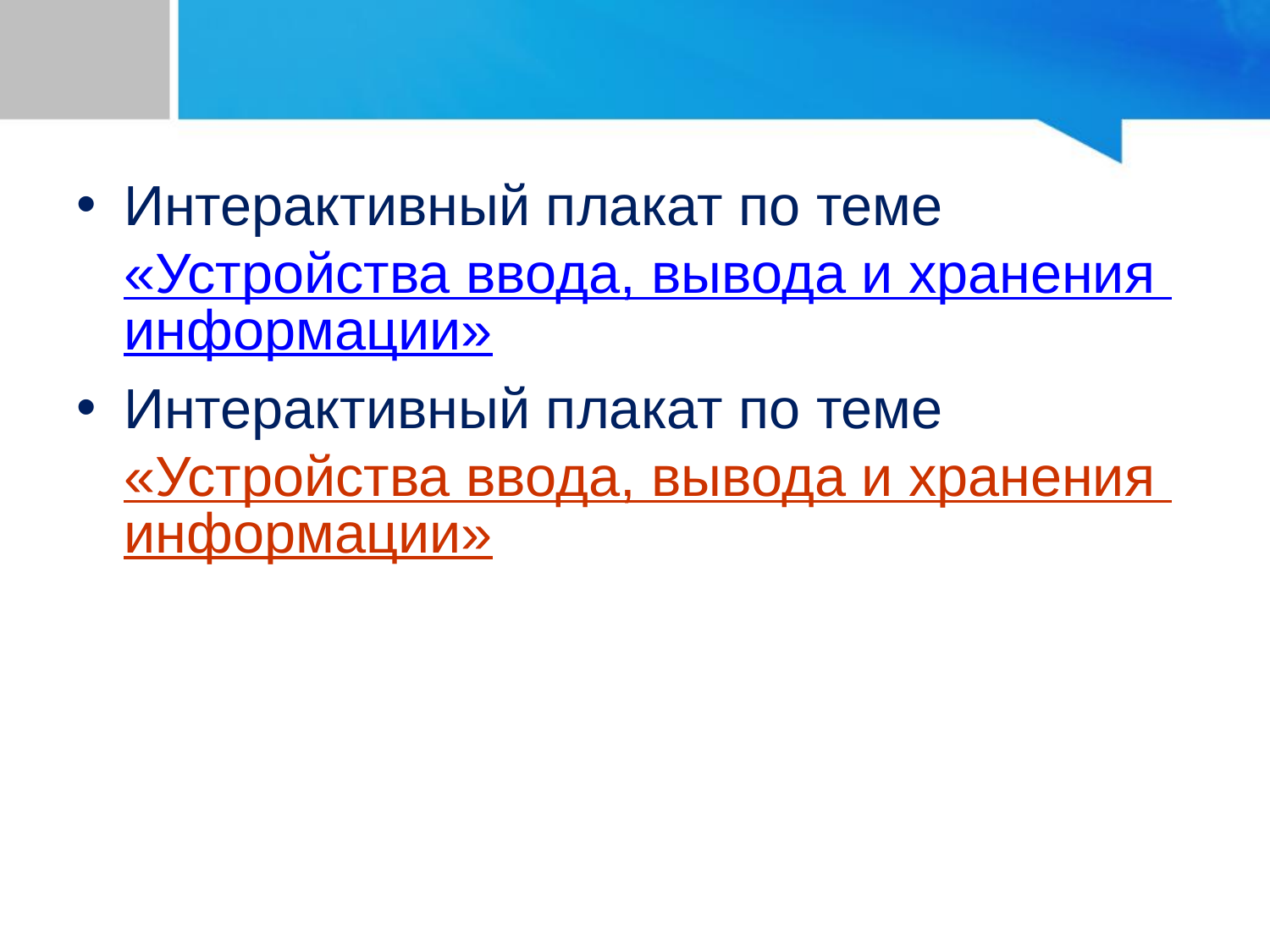

#
Интерактивный плакат по теме  «Устройства ввода, вывода и хранения информации»
Интерактивный плакат по теме  «Устройства ввода, вывода и хранения информации»